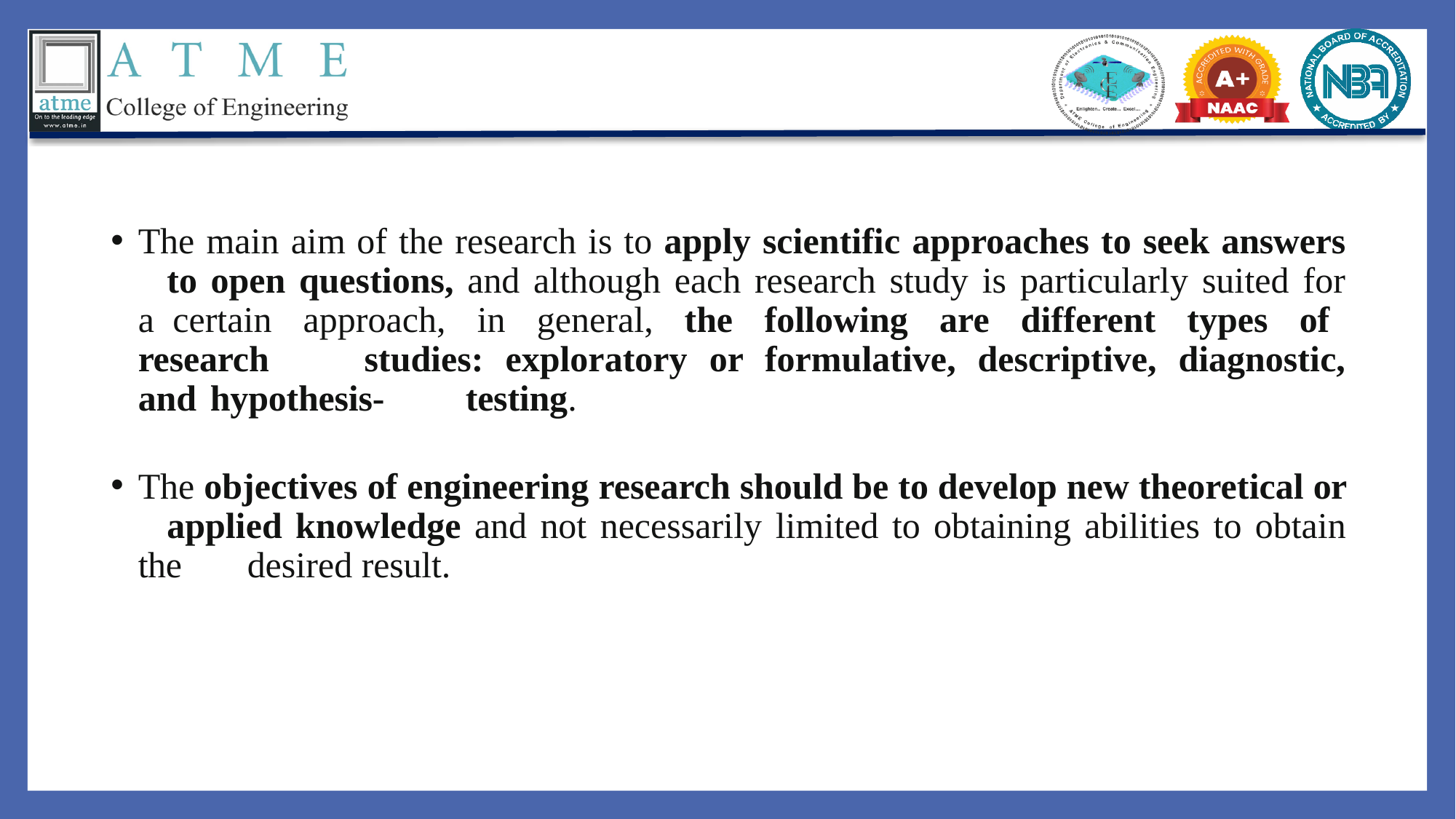

The main aim of the research is to apply scientific approaches to seek answers 	to open questions, and although each research study is particularly suited for a 	certain  approach,  in  general,  the  following  are  different  types  of  research 	studies: exploratory or formulative, descriptive, diagnostic, and hypothesis- 	testing.
The objectives of engineering research should be to develop new theoretical or 	applied knowledge and not necessarily limited to obtaining abilities to obtain the 	desired result.